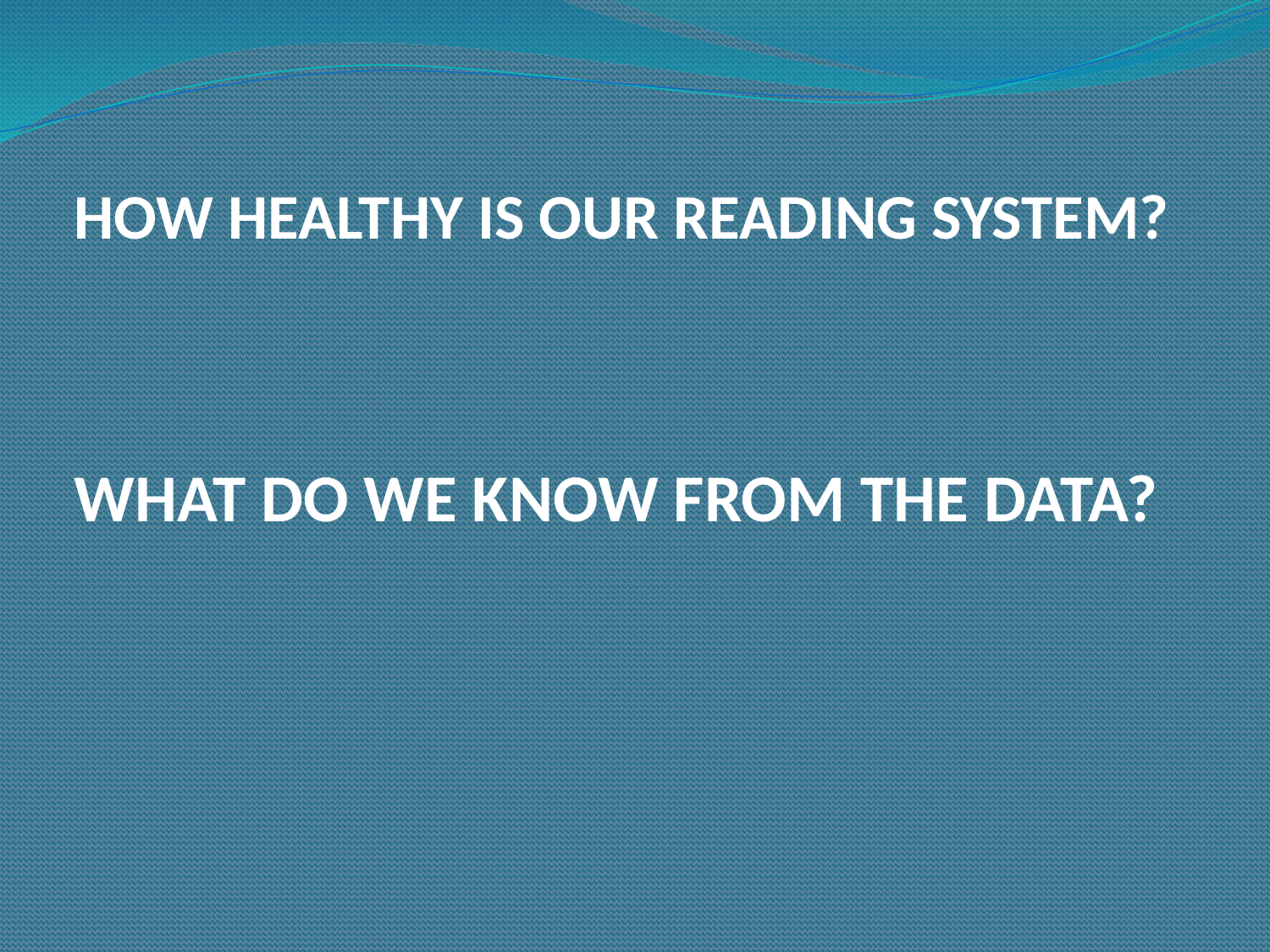

HOW HEALTHY IS OUR READING SYSTEM?
WHAT DO WE KNOW FROM THE DATA?